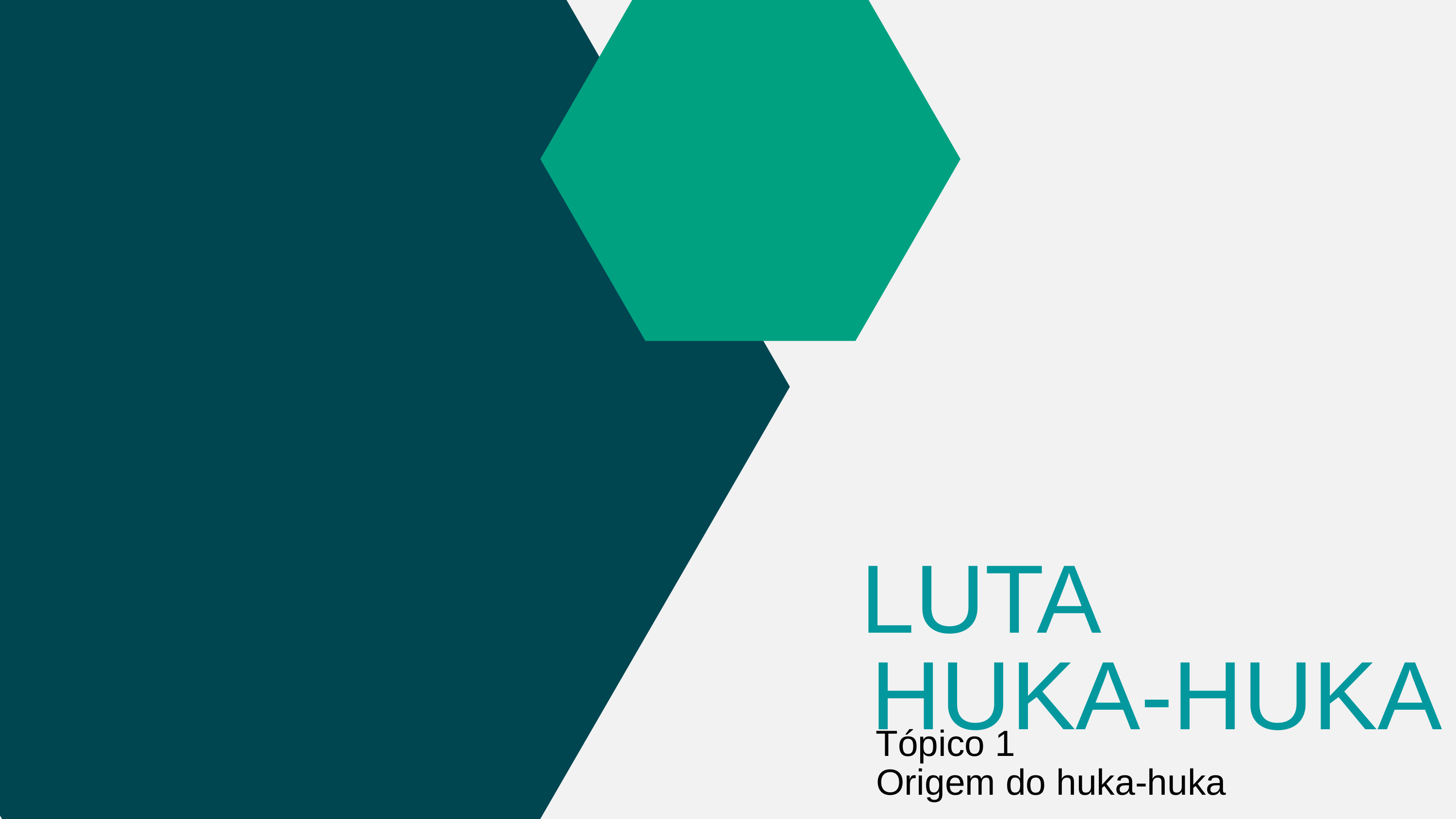

LUTA
HUKA-HUKA
Tópico 1
Origem do huka-huka